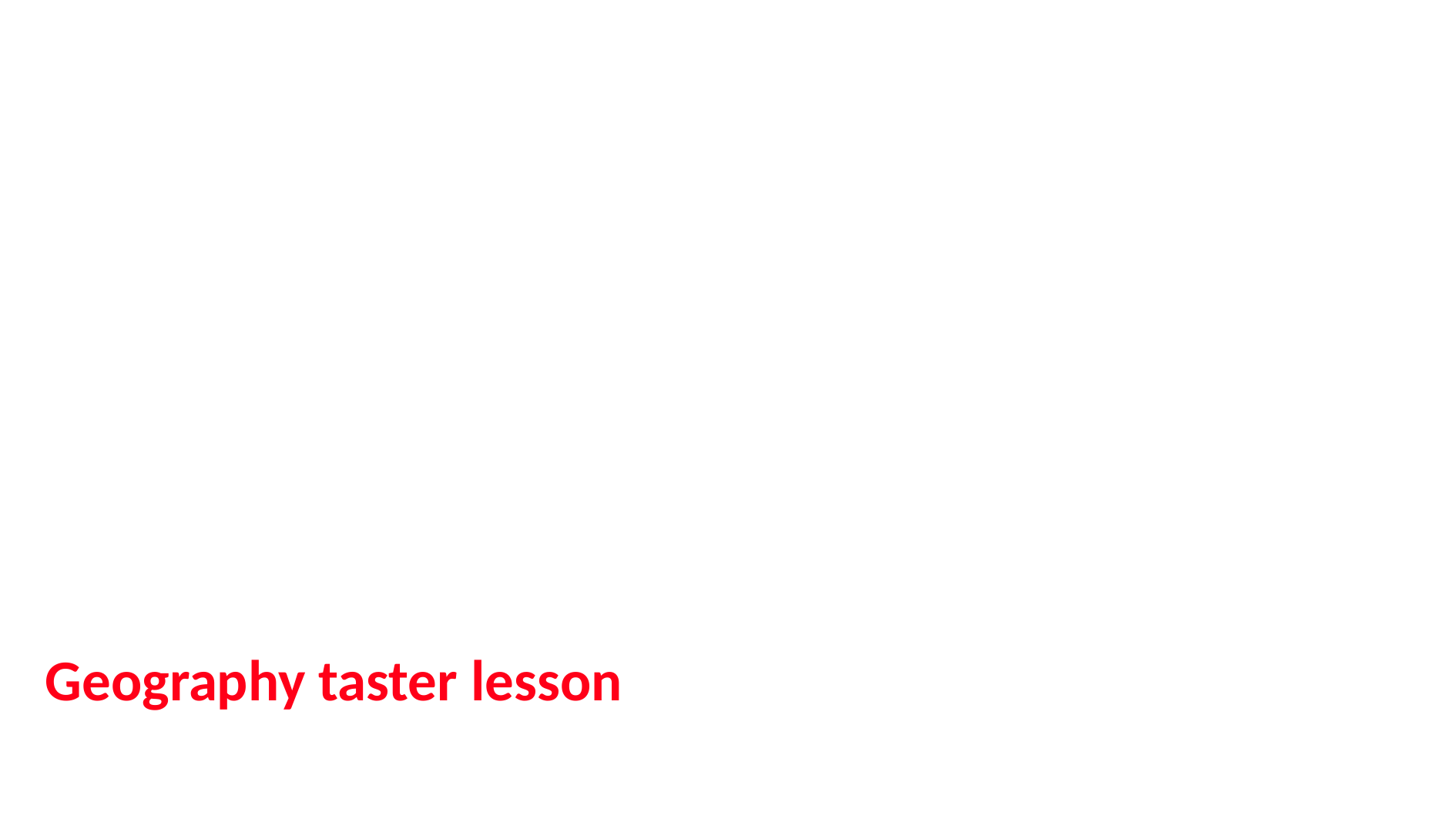

Climate Schools Programme
Geography taster lesson
2